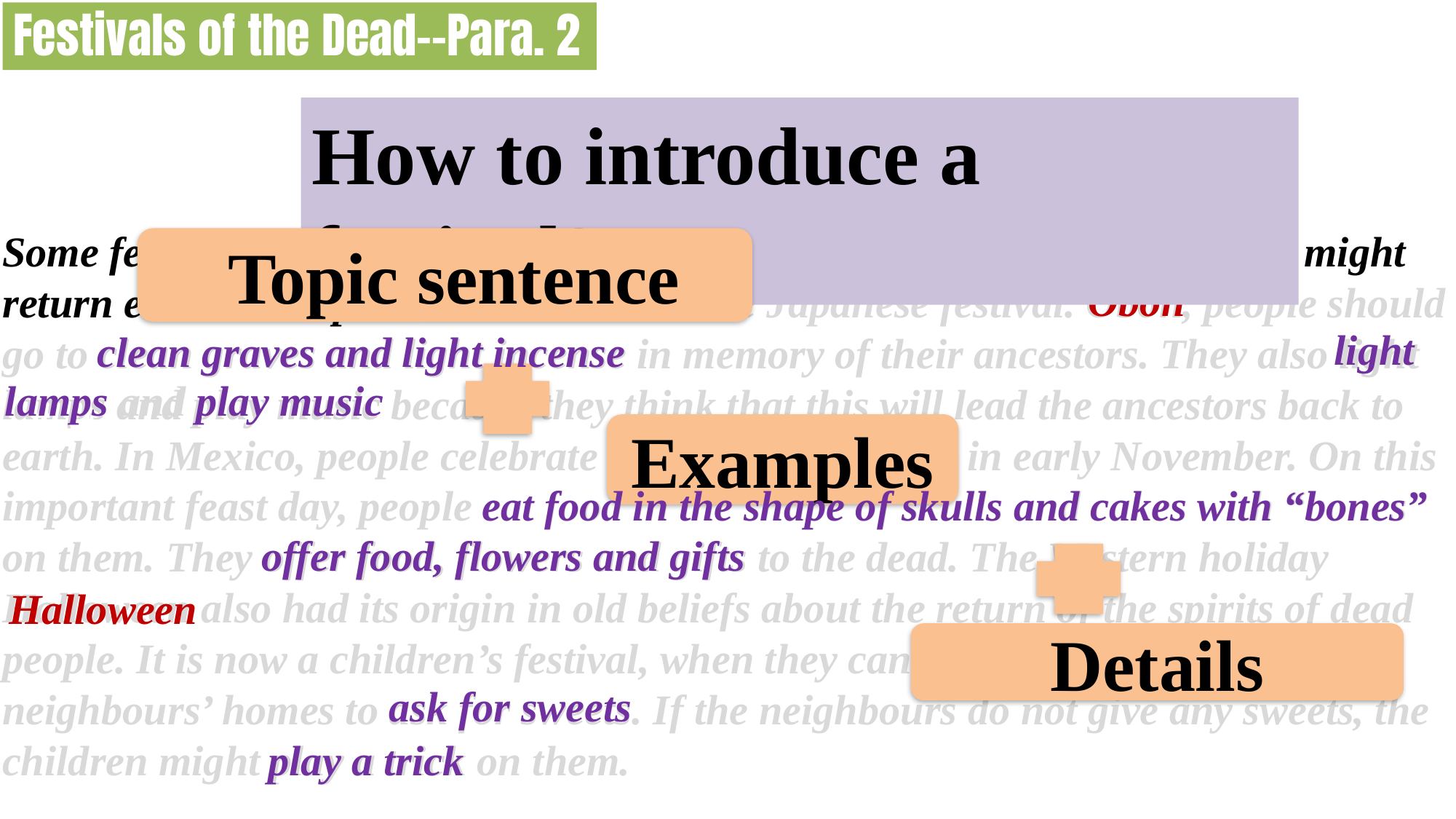

Festivals of the Dead--Para. 2
How to introduce a festival?
Some festivals are held to honour the dead or to satisfy the ancestors, who might return either to help or to do harm. For the Japanese festival. Obon, people should go to clean graves and light incense in memory of their ancestors. They also light lamps and play music because they think that this will lead the ancestors back to earth. In Mexico, people celebrate the Day of the Dead in early November. On this important feast day, people eat food in the shape of skulls and cakes with “bones” on them. They offer food, flowers and gifts to the dead. The Western holiday Halloween also had its origin in old beliefs about the return of the spirits of dead people. It is now a children’s festival, when they can dress up and to their neighbours’ homes to ask for sweets. If the neighbours do not give any sweets, the children might play a trick on them.
Some festivals are held to honour the dead or to satisfy the ancestors, who might return either to help or to do harm.
 Topic sentence
Obon
                                                                                                                              light lamps and play music
clean graves and light incense

Festival
Examples
the Day of the Dead
eat food in the shape of skulls and cakes with “bones”
offer food, flowers and gifts

Halloween
Details
ask for sweets
play a trick